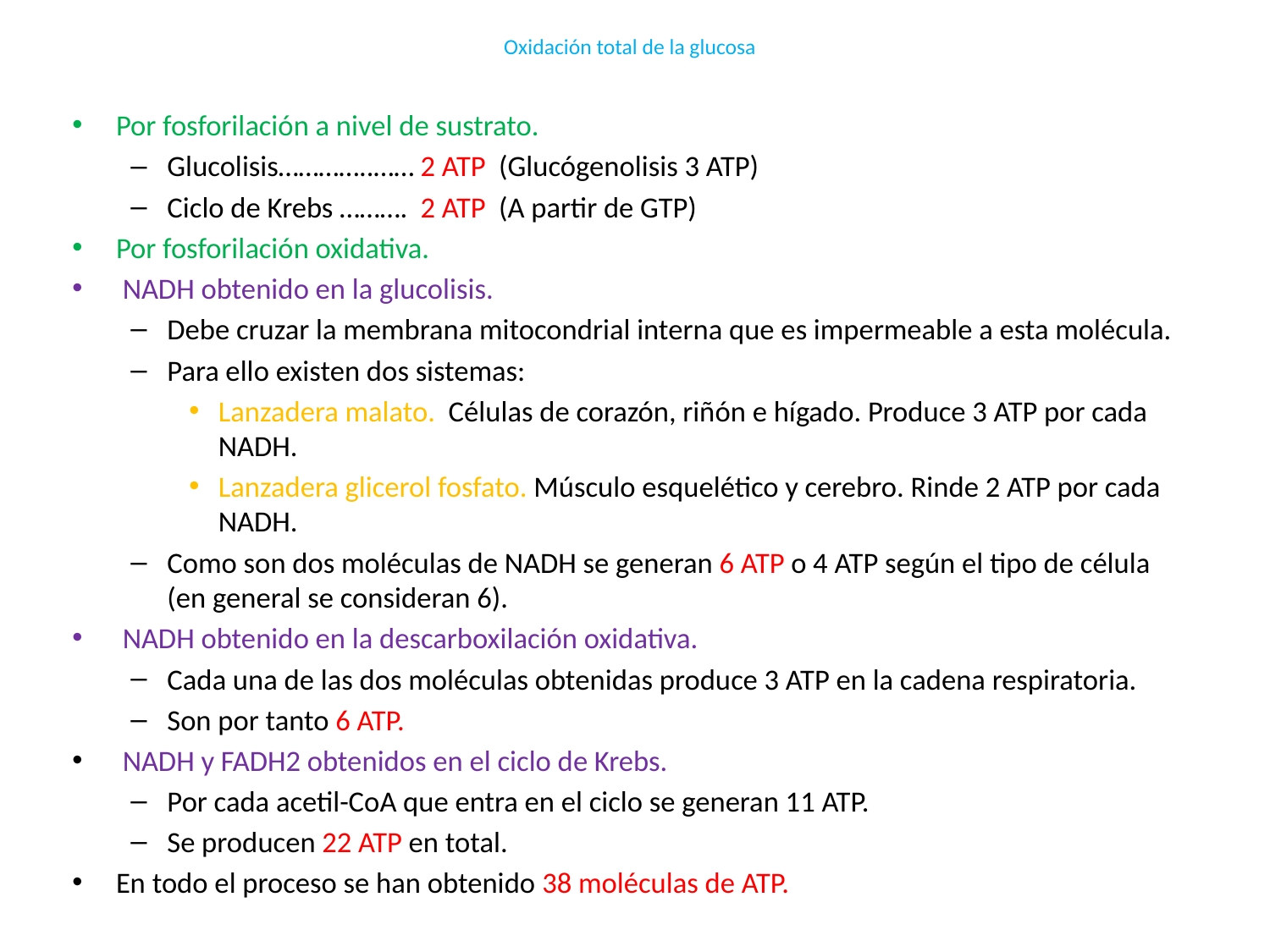

# Oxidación total de la glucosa

Por fosforilación a nivel de sustrato.
Glucolisis…………..…… 2 ATP  (Glucógenolisis 3 ATP)
Ciclo de Krebs ……….  2 ATP  (A partir de GTP)
Por fosforilación oxidativa.
 NADH obtenido en la glucolisis.
Debe cruzar la membrana mitocondrial interna que es impermeable a esta molécula.
Para ello existen dos sistemas:
Lanzadera malato.  Células de corazón, riñón e hígado. Produce 3 ATP por cada NADH.
Lanzadera glicerol fosfato. Músculo esquelético y cerebro. Rinde 2 ATP por cada NADH.
Como son dos moléculas de NADH se generan 6 ATP o 4 ATP según el tipo de célula  (en general se consideran 6).
 NADH obtenido en la descarboxilación oxidativa.
Cada una de las dos moléculas obtenidas produce 3 ATP en la cadena respiratoria.
Son por tanto 6 ATP.
 NADH y FADH2 obtenidos en el ciclo de Krebs.
Por cada acetil-CoA que entra en el ciclo se generan 11 ATP.
Se producen 22 ATP en total.
En todo el proceso se han obtenido 38 moléculas de ATP.